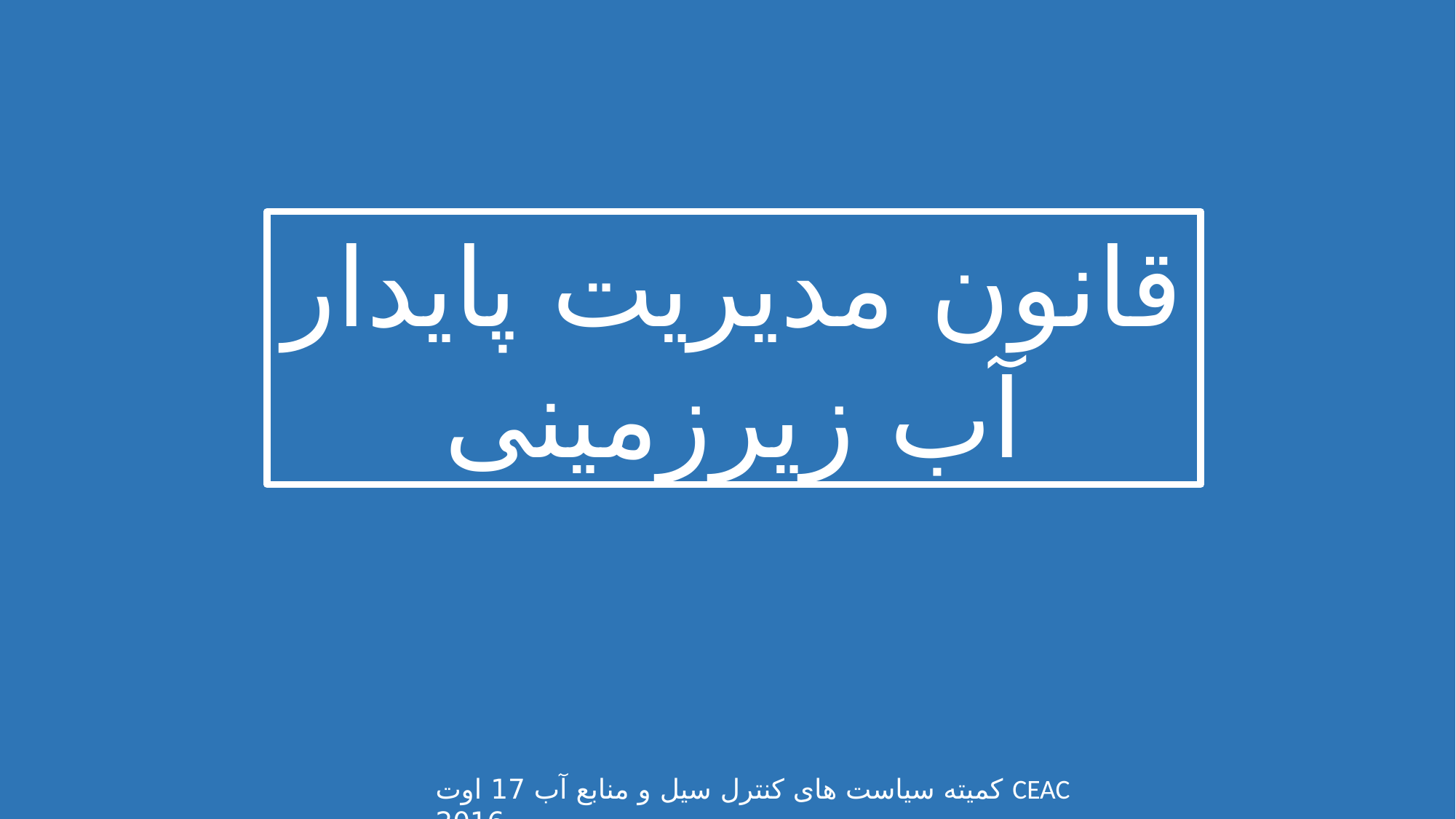

قانون مدیریت پایدار آب زیرزمینی
CEAC کمیته سیاست های کنترل سیل و منابع آب 17 اوت 2016